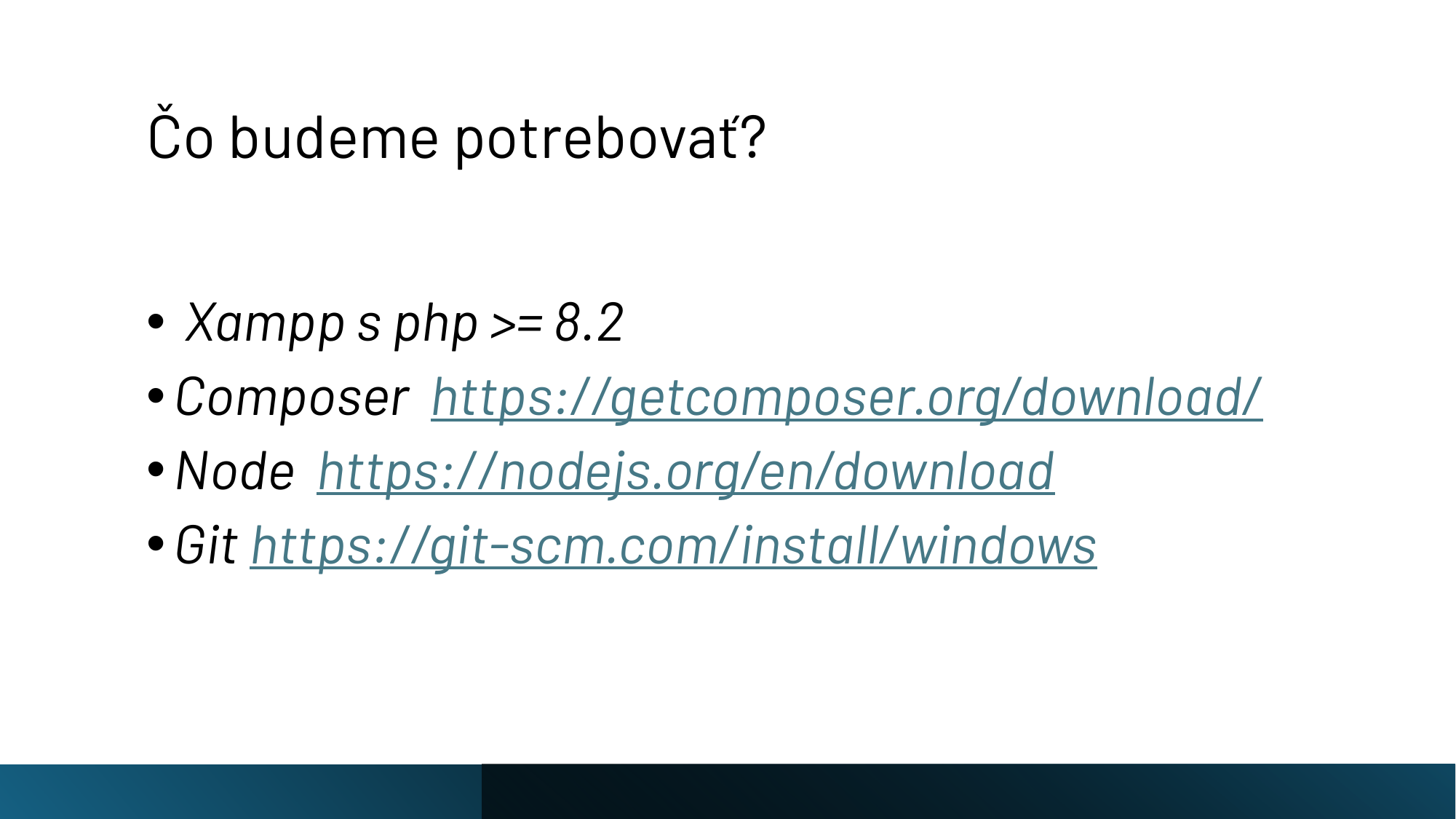

# Čo budeme potrebovať?
 Xampp s php >= 8.2
Composer  https://getcomposer.org/download/
Node  https://nodejs.org/en/download
Git https://git-scm.com/install/windows